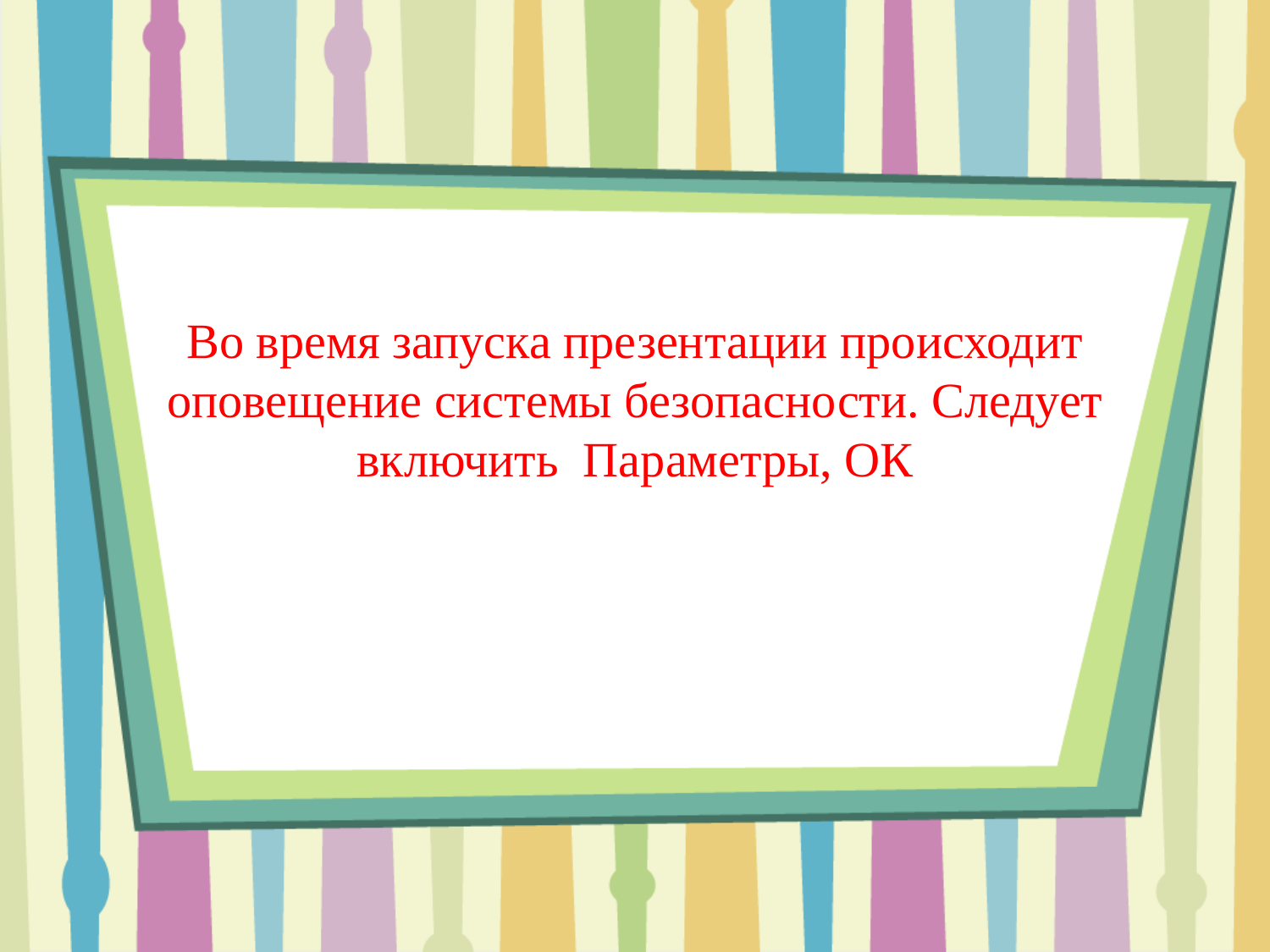

# Во время запуска презентации происходит оповещение системы безопасности. Следует включить  Параметры, ОК